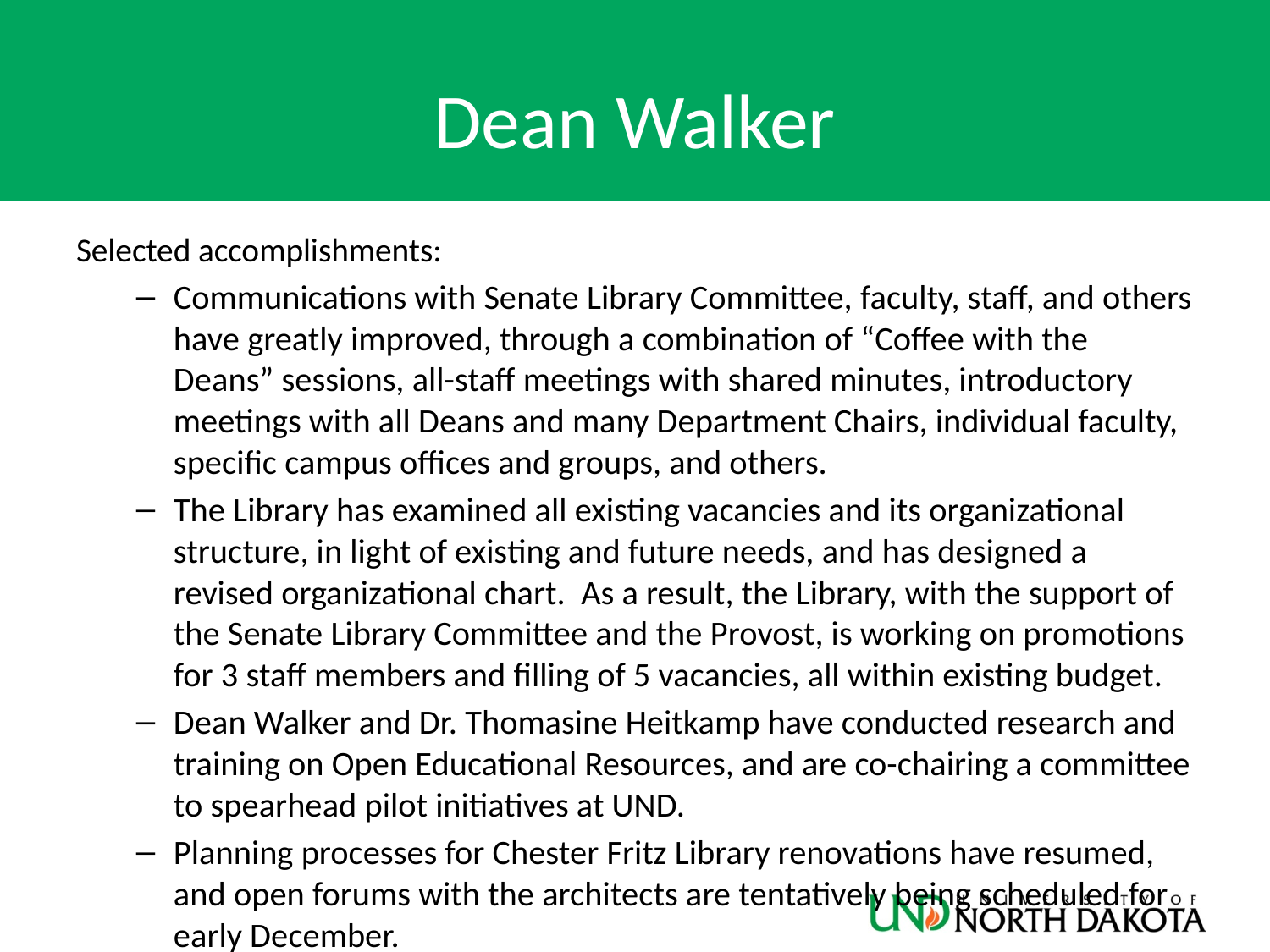

# Dean Walker
Selected accomplishments:
Communications with Senate Library Committee, faculty, staff, and others have greatly improved, through a combination of “Coffee with the Deans” sessions, all-staff meetings with shared minutes, introductory meetings with all Deans and many Department Chairs, individual faculty, specific campus offices and groups, and others.
The Library has examined all existing vacancies and its organizational structure, in light of existing and future needs, and has designed a revised organizational chart.  As a result, the Library, with the support of the Senate Library Committee and the Provost, is working on promotions for 3 staff members and filling of 5 vacancies, all within existing budget.
Dean Walker and Dr. Thomasine Heitkamp have conducted research and training on Open Educational Resources, and are co-chairing a committee to spearhead pilot initiatives at UND.
Planning processes for Chester Fritz Library renovations have resumed, and open forums with the architects are tentatively being scheduled for early December.